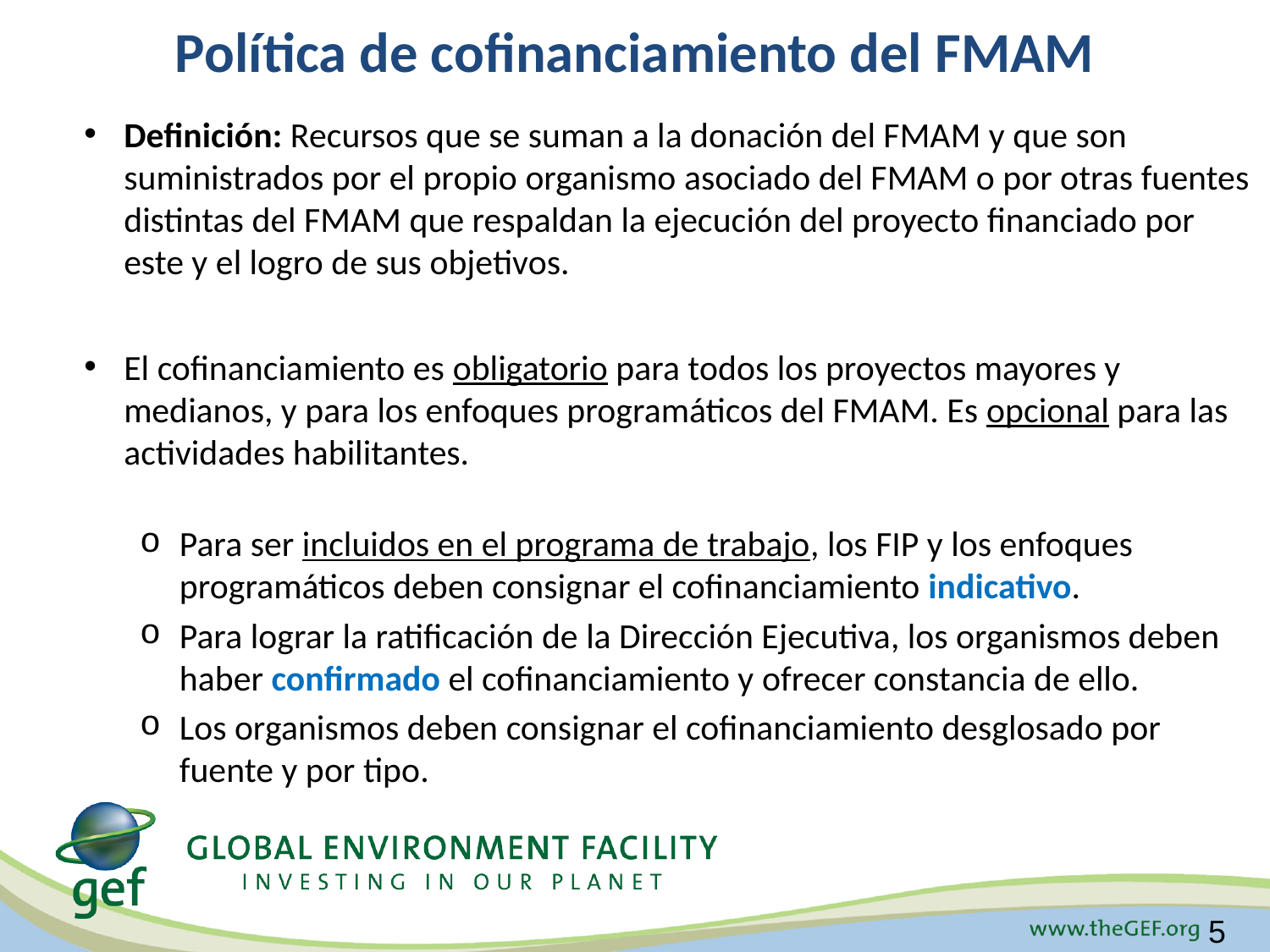

# Política de cofinanciamiento del FMAM
Definición: Recursos que se suman a la donación del FMAM y que son suministrados por el propio organismo asociado del FMAM o por otras fuentes distintas del FMAM que respaldan la ejecución del proyecto financiado por este y el logro de sus objetivos.

El cofinanciamiento es obligatorio para todos los proyectos mayores y medianos, y para los enfoques programáticos del FMAM. Es opcional para las actividades habilitantes.

Para ser incluidos en el programa de trabajo, los FIP y los enfoques programáticos deben consignar el cofinanciamiento indicativo.
Para lograr la ratificación de la Dirección Ejecutiva, los organismos deben haber confirmado el cofinanciamiento y ofrecer constancia de ello.
Los organismos deben consignar el cofinanciamiento desglosado por fuente y por tipo.